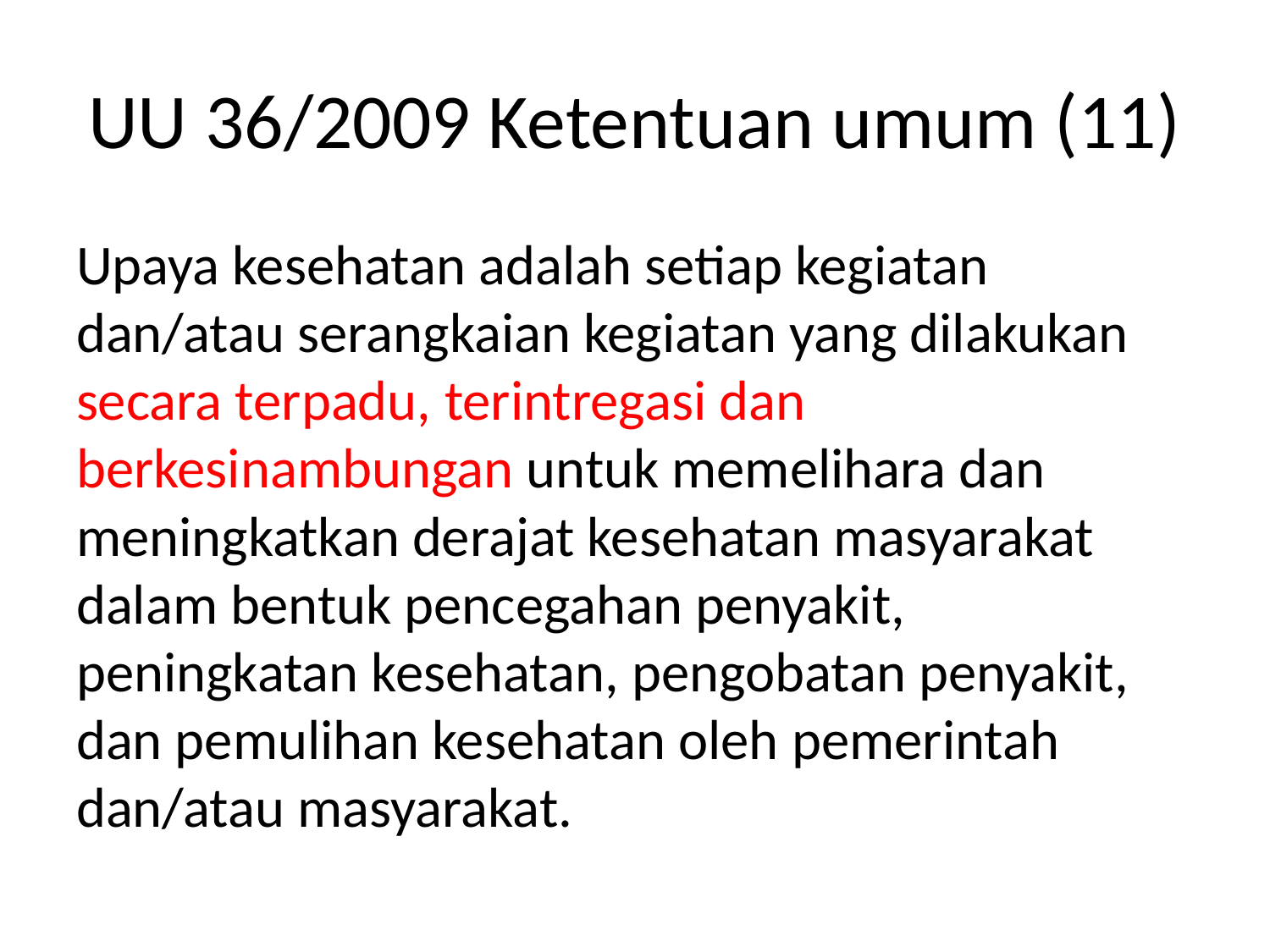

# UU 36/2009 Ketentuan umum (11)
Upaya kesehatan adalah setiap kegiatan dan/atau serangkaian kegiatan yang dilakukan secara terpadu, terintregasi dan berkesinambungan untuk memelihara dan meningkatkan derajat kesehatan masyarakat dalam bentuk pencegahan penyakit, peningkatan kesehatan, pengobatan penyakit, dan pemulihan kesehatan oleh pemerintah dan/atau masyarakat.